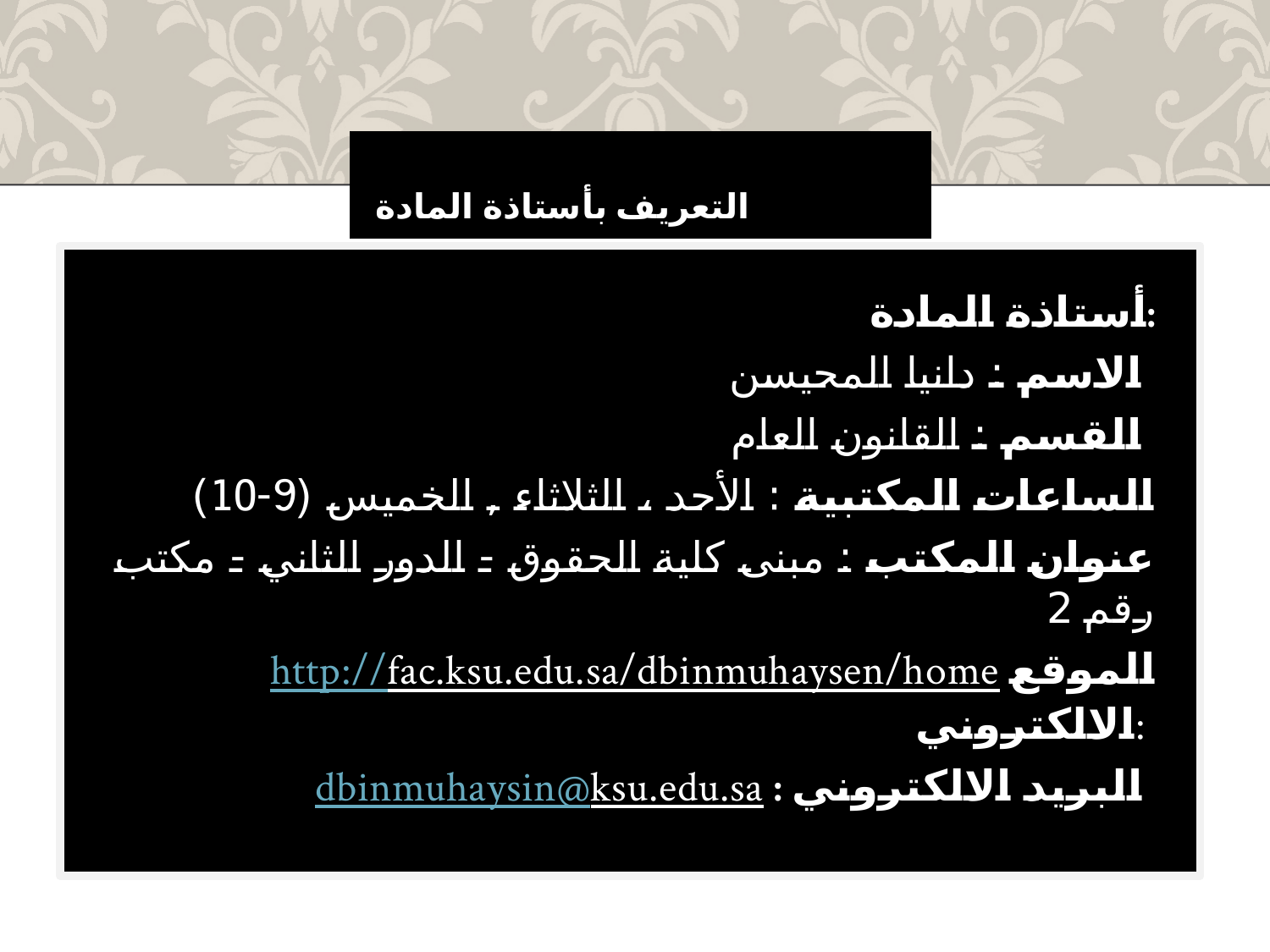

# التعريف بأستاذة المادة

أستاذة المادة:
الاسم : دانيا المحيسن
القسم : القانون العام
الساعات المكتبية : الأحد ، الثلاثاء , الخميس (9-10)
عنوان المكتب : مبنى كلية الحقوق - الدور الثاني - مكتب رقم 2
http://fac.ksu.edu.sa/dbinmuhaysen/home الموقع الالكتروني:
dbinmuhaysin@ksu.edu.sa : البريد الالكتروني